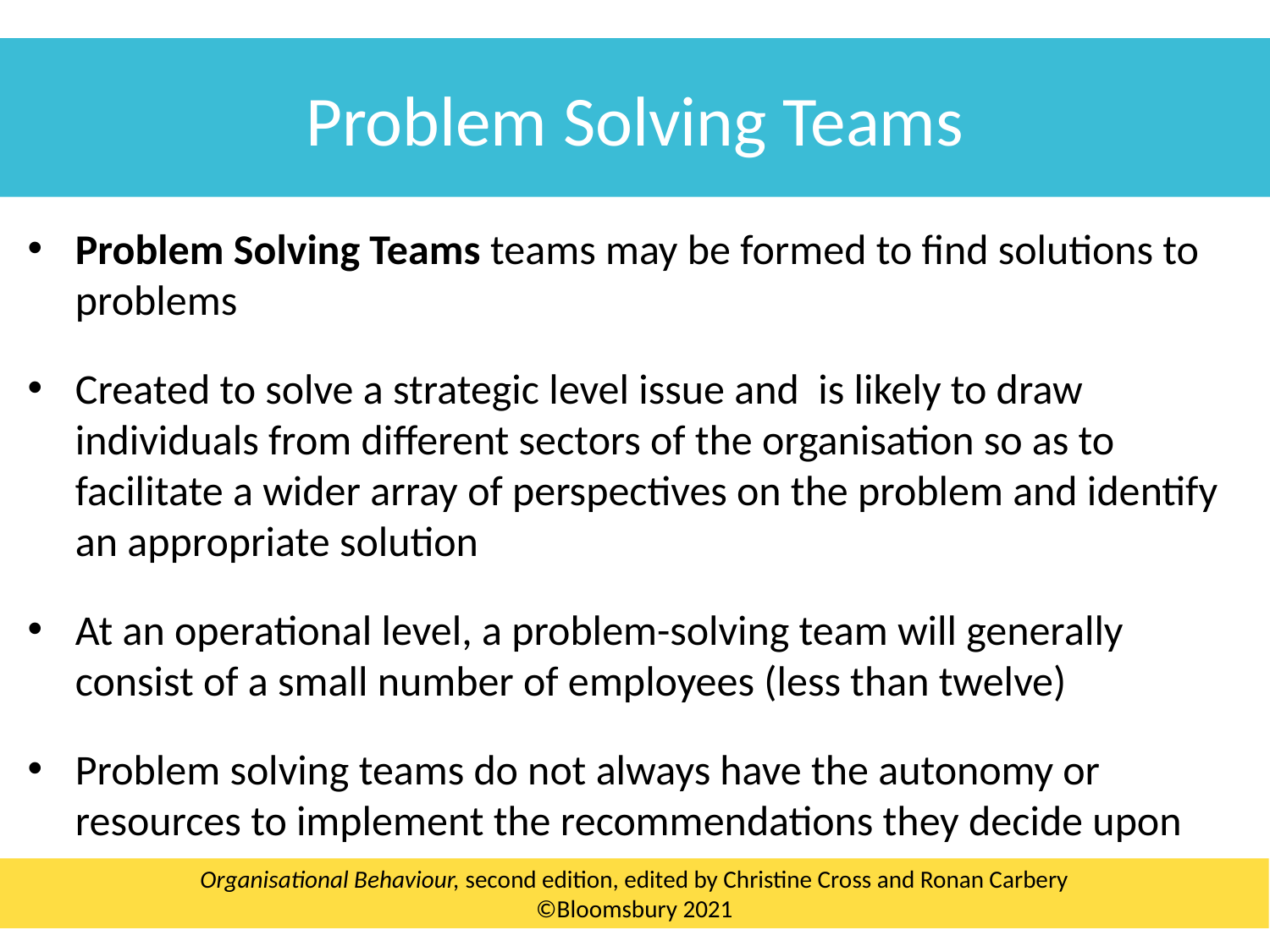

Problem Solving Teams
Problem Solving Teams teams may be formed to find solutions to problems

Created to solve a strategic level issue and  is likely to draw individuals from different sectors of the organisation so as to facilitate a wider array of perspectives on the problem and identify an appropriate solution

At an operational level, a problem-solving team will generally consist of a small number of employees (less than twelve)

Problem solving teams do not always have the autonomy or resources to implement the recommendations they decide upon